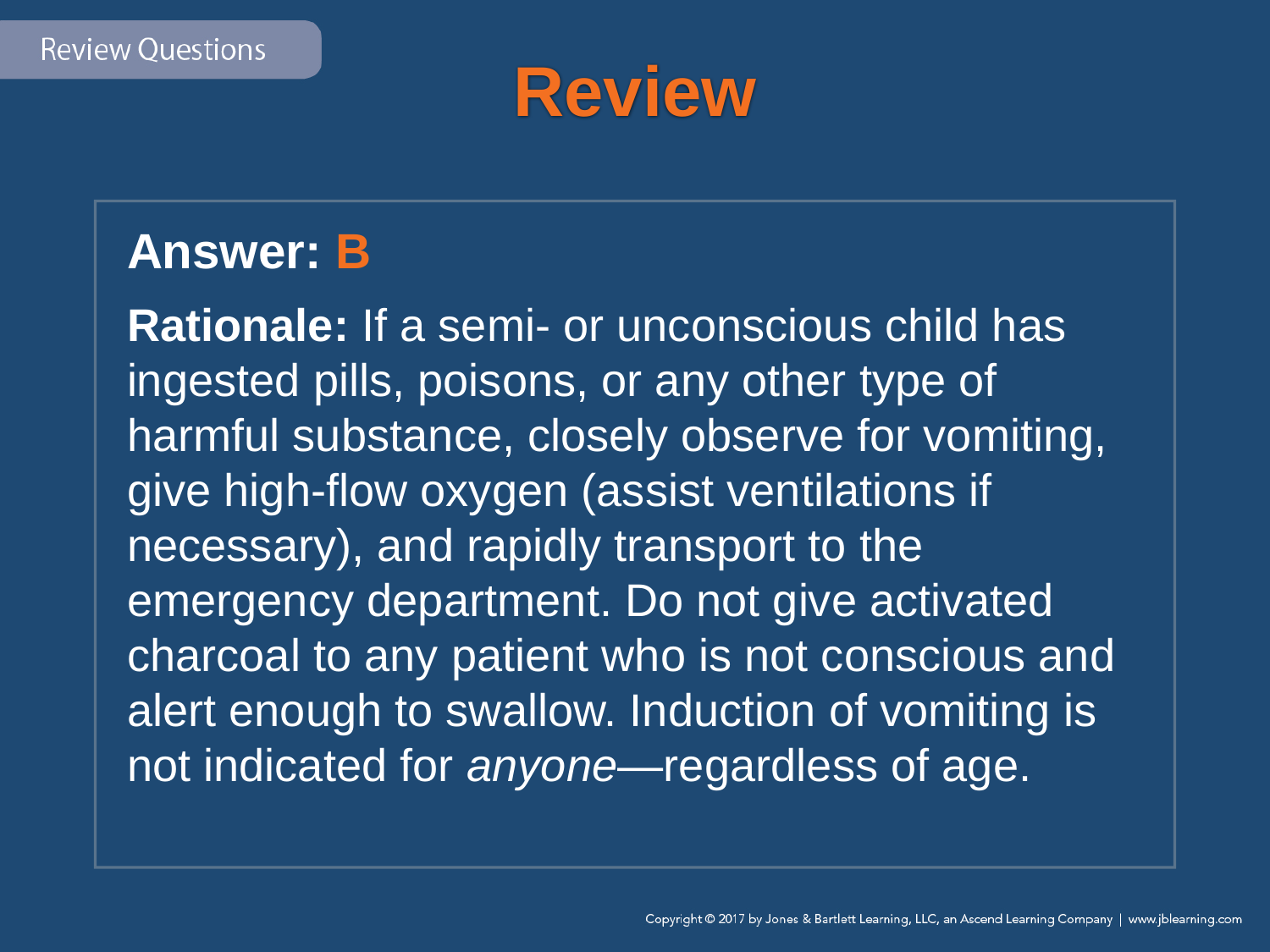

# Review
Answer: B
Rationale: If a semi- or unconscious child has ingested pills, poisons, or any other type of harmful substance, closely observe for vomiting, give high-flow oxygen (assist ventilations if necessary), and rapidly transport to the emergency department. Do not give activated charcoal to any patient who is not conscious and alert enough to swallow. Induction of vomiting is not indicated for anyone—regardless of age.